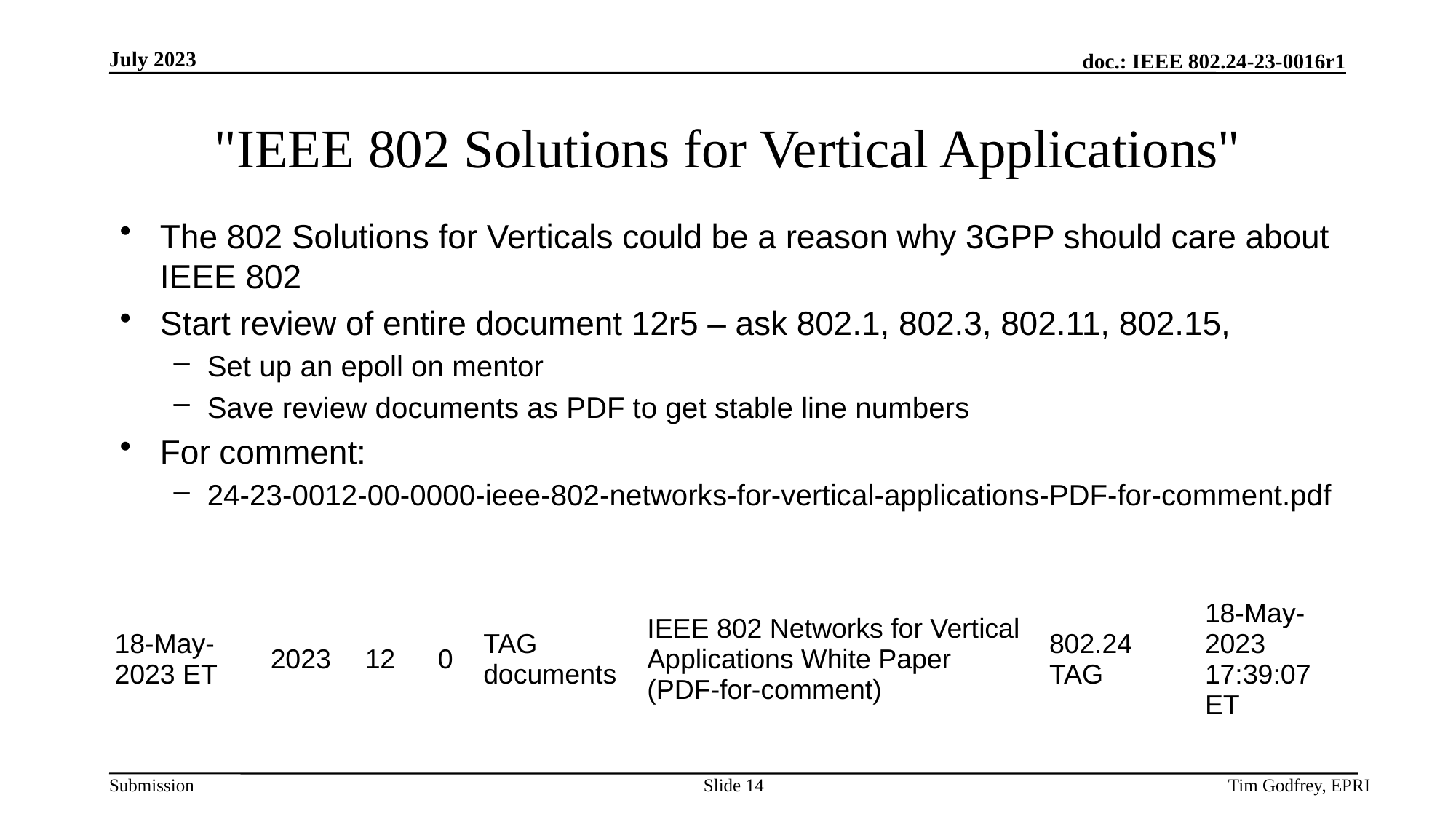

# "IEEE 802 Solutions for Vertical Applications"
The 802 Solutions for Verticals could be a reason why 3GPP should care about IEEE 802
Start review of entire document 12r5 – ask 802.1, 802.3, 802.11, 802.15,
Set up an epoll on mentor
Save review documents as PDF to get stable line numbers
For comment:
24-23-0012-00-0000-ieee-802-networks-for-vertical-applications-PDF-for-comment.pdf

| 18-May-2023 ET | 2023 | 12 | 0 | TAG documents | IEEE 802 Networks for Vertical Applications White Paper (PDF-for-comment) | 802.24 TAG | 18-May-2023 17:39:07 ET |
| --- | --- | --- | --- | --- | --- | --- | --- |
Slide 14
Tim Godfrey, EPRI